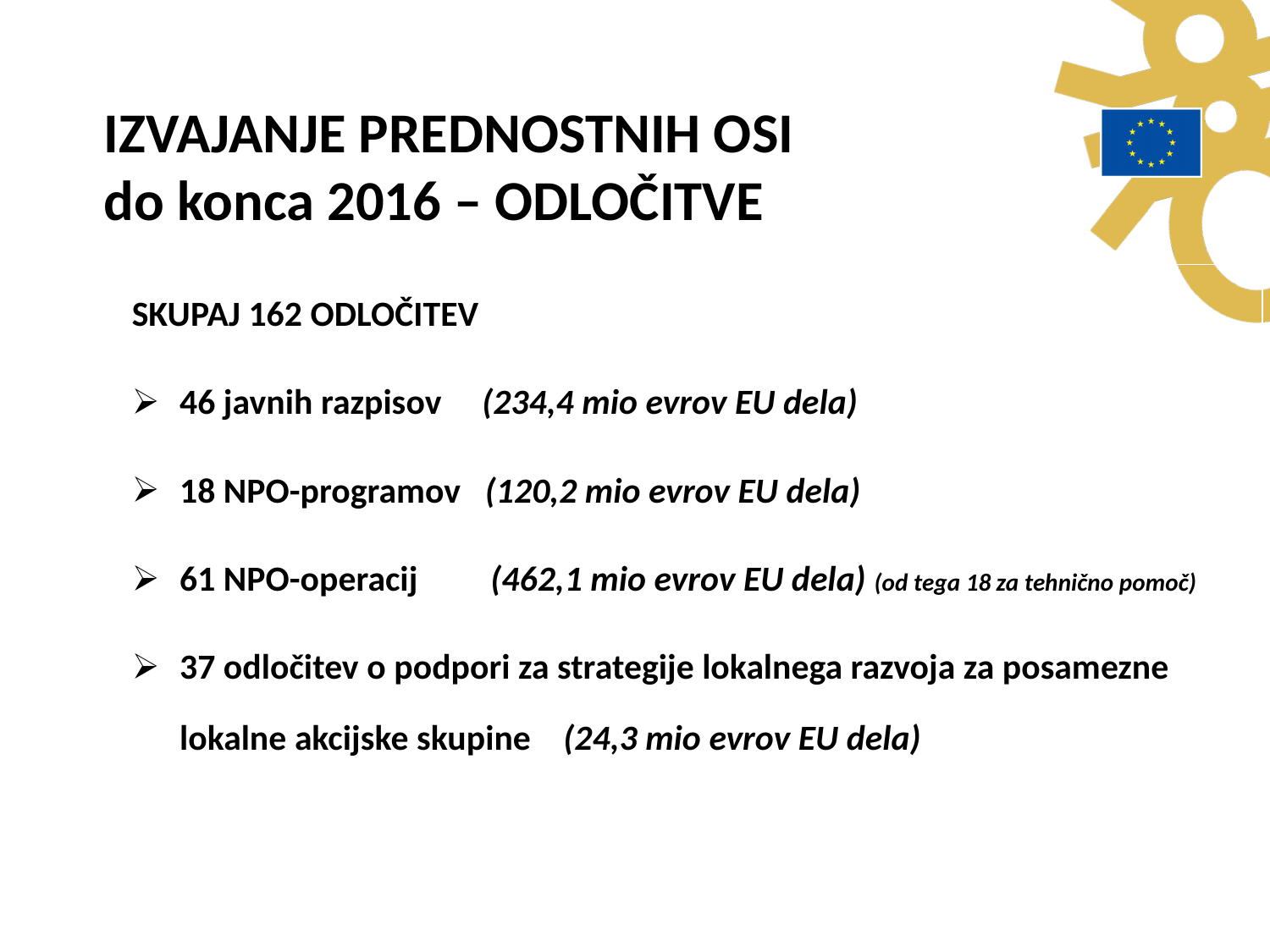

IZVAJANJE PREDNOSTNIH OSI
do konca 2016 – ODLOČITVE
| SKUPAJ 162 ODLOČITEV 46 javnih razpisov (234,4 mio evrov EU dela) 18 NPO-programov (120,2 mio evrov EU dela) 61 NPO-operacij (462,1 mio evrov EU dela) (od tega 18 za tehnično pomoč) 37 odločitev o podpori za strategije lokalnega razvoja za posamezne lokalne akcijske skupine (24,3 mio evrov EU dela) |
| --- |
|  |